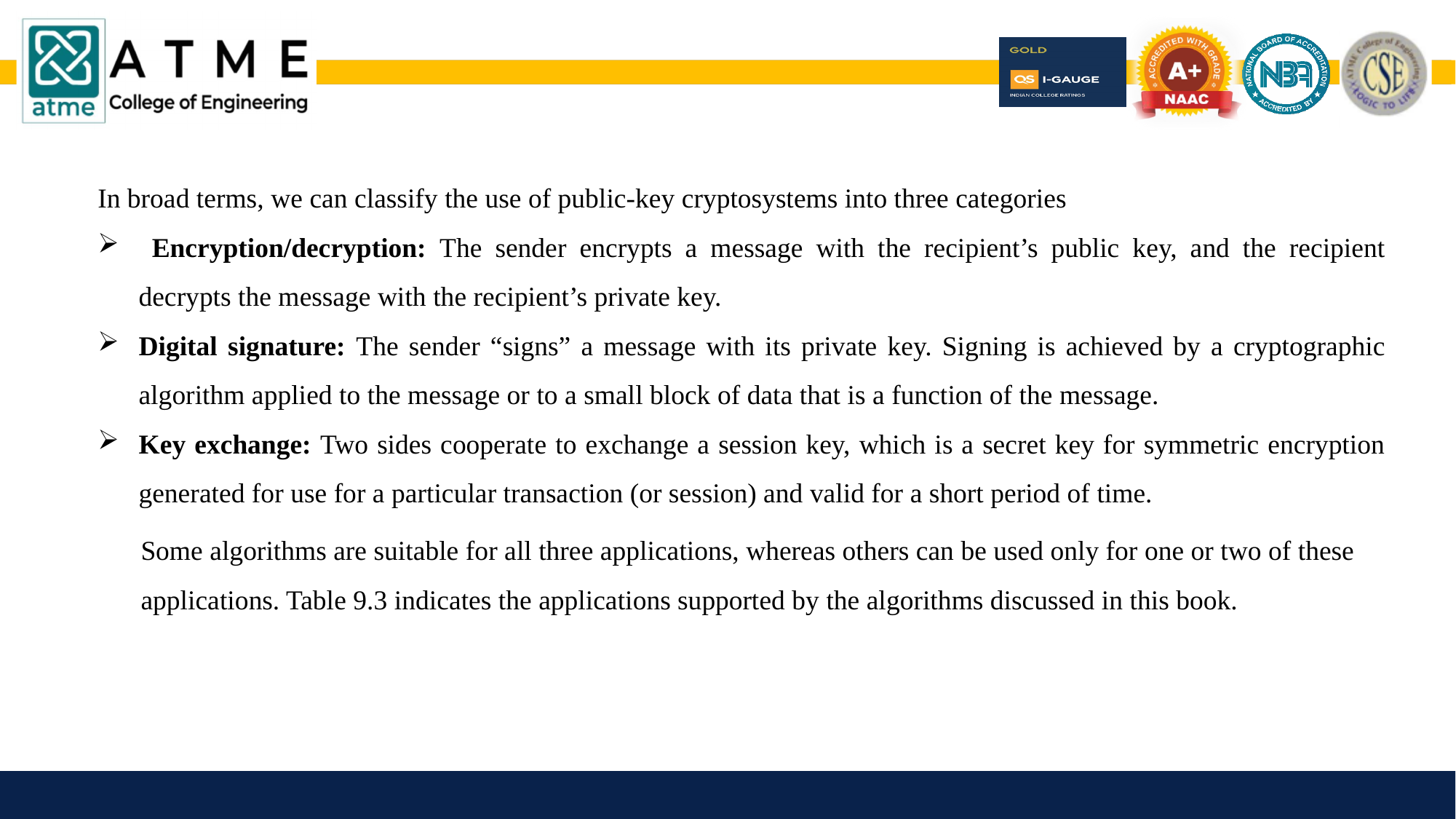

In broad terms, we can classify the use of public-key cryptosystems into three categories
 Encryption/decryption: The sender encrypts a message with the recipient’s public key, and the recipient decrypts the message with the recipient’s private key.
Digital signature: The sender “signs” a message with its private key. Signing is achieved by a cryptographic algorithm applied to the message or to a small block of data that is a function of the message.
Key exchange: Two sides cooperate to exchange a session key, which is a secret key for symmetric encryption generated for use for a particular transaction (or session) and valid for a short period of time.
Some algorithms are suitable for all three applications, whereas others can be used only for one or two of these applications. Table 9.3 indicates the applications supported by the algorithms discussed in this book.